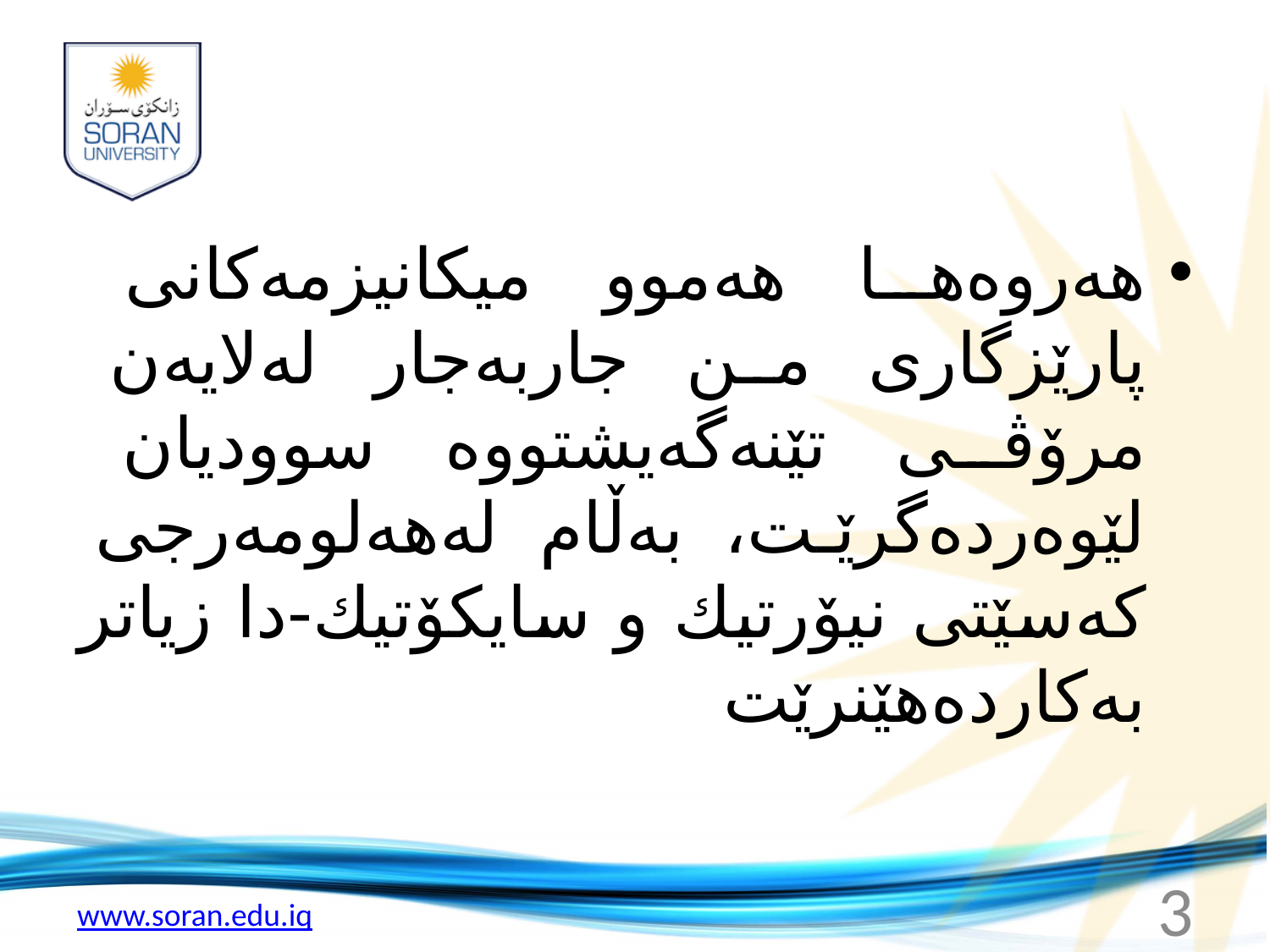

#
هەروەها هەموو میكانیزمەكانی پارێزگاری من جاربەجار لەلایەن مرۆڤی تێنەگەیشتووە سوودیان لێوەردەگرێت، بەڵام لەهەلومەرجی كەسێتی نیۆرتیك و سایكۆتیك-دا زیاتر بەكاردەهێنرێت

3